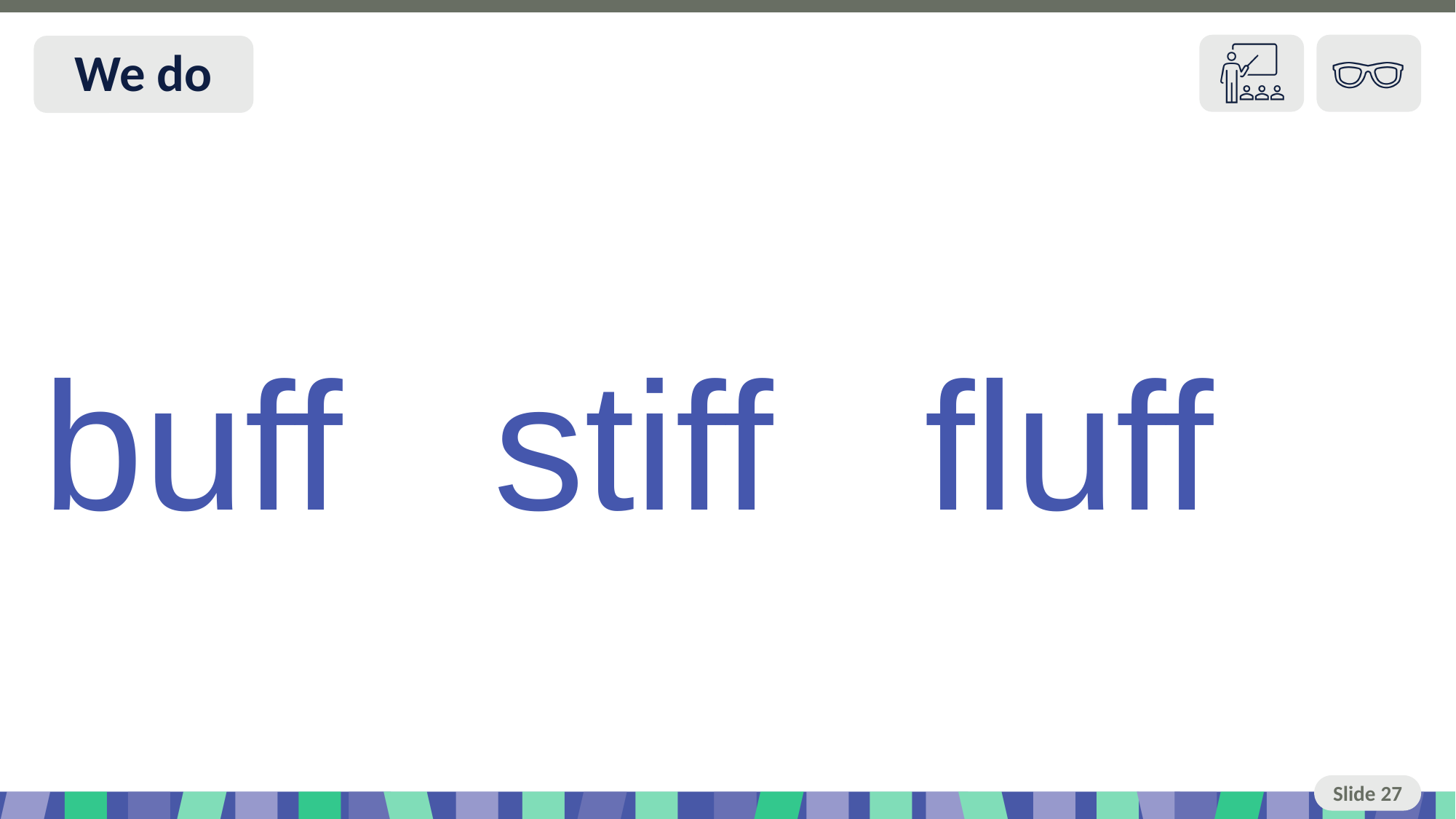

# Slide 27 We do
buff   stiff   fluff